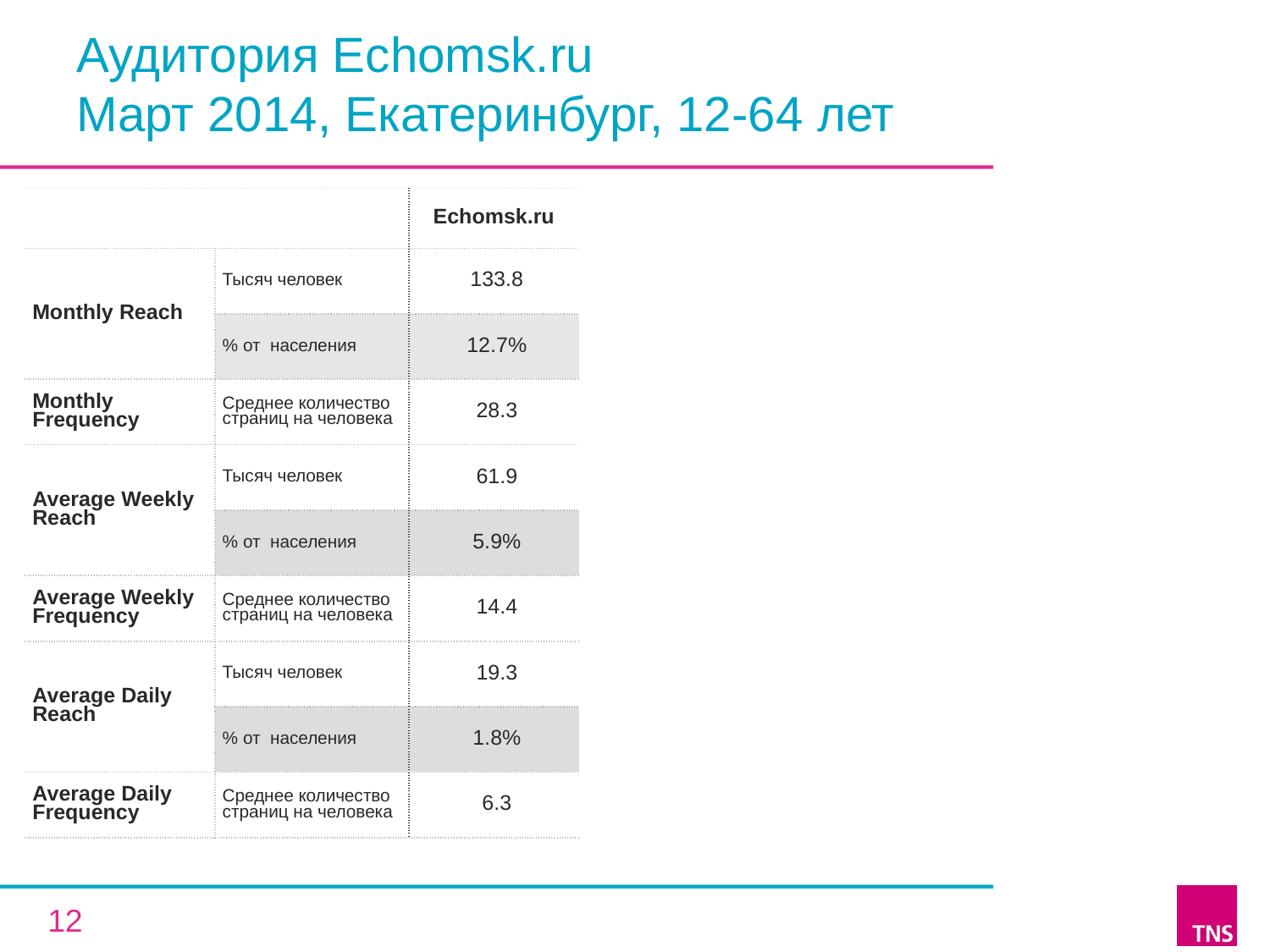

# Аудитория Echomsk.ru Март 2014, Екатеринбург, 12-64 лет
|  |  | Echomsk.ru |
| --- | --- | --- |
| Monthly Reach | Тысяч человек | 133.8 |
|  | % от населения | 12.7% |
| Monthly Frequency | Среднее количество страниц на человека | 28.3 |
| Average Weekly Reach | Тысяч человек | 61.9 |
|  | % от населения | 5.9% |
| Average Weekly Frequency | Среднее количество страниц на человека | 14.4 |
| Average Daily Reach | Тысяч человек | 19.3 |
|  | % от населения | 1.8% |
| Average Daily Frequency | Среднее количество страниц на человека | 6.3 |

12